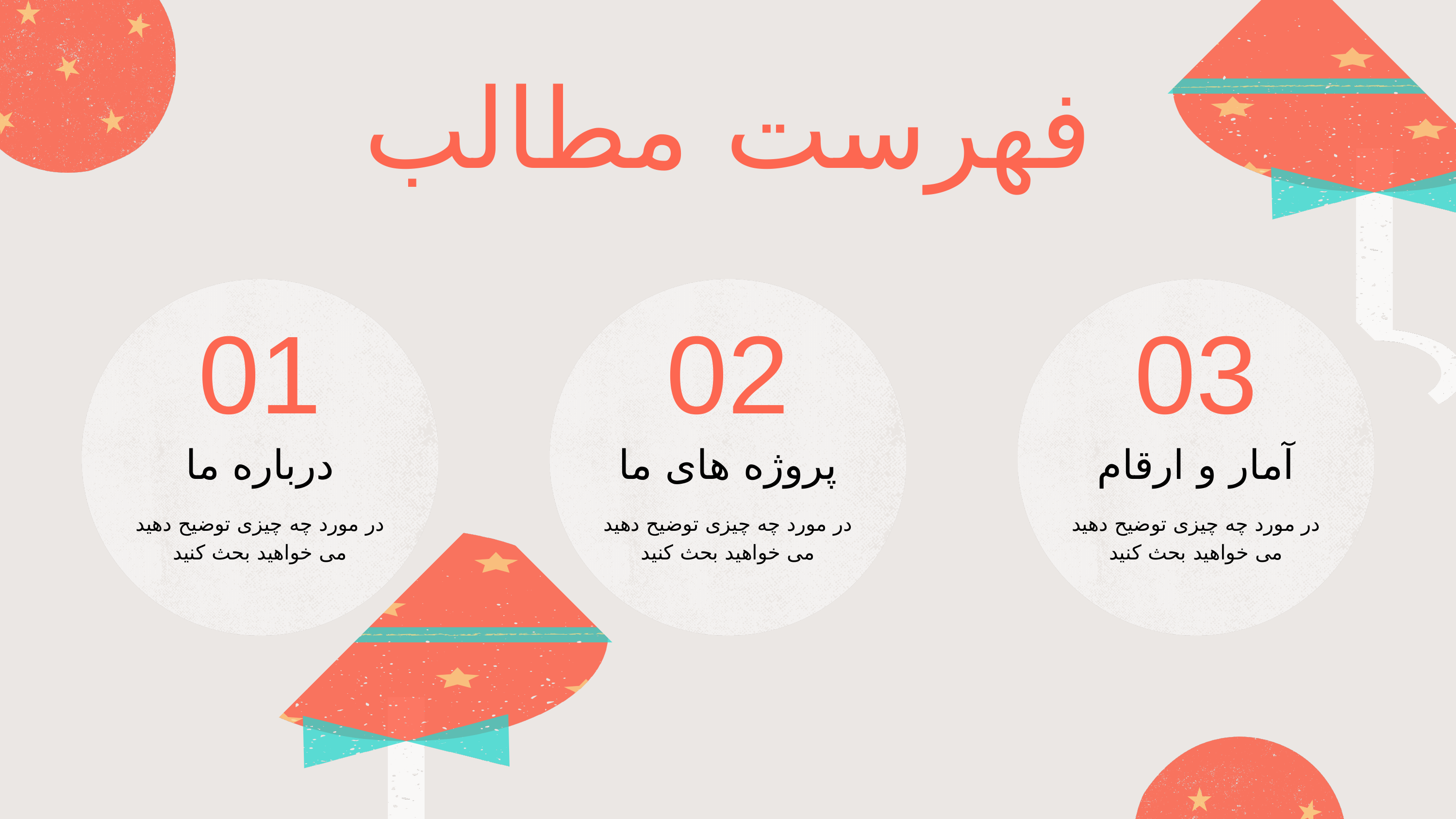

فهرست مطالب

01
درباره ما
در مورد چه چیزی توضیح دهید
می خواهید بحث کنید
02
پروژه های ما
در مورد چه چیزی توضیح دهید
می خواهید بحث کنید
03
آمار و ارقام
در مورد چه چیزی توضیح دهید
می خواهید بحث کنید